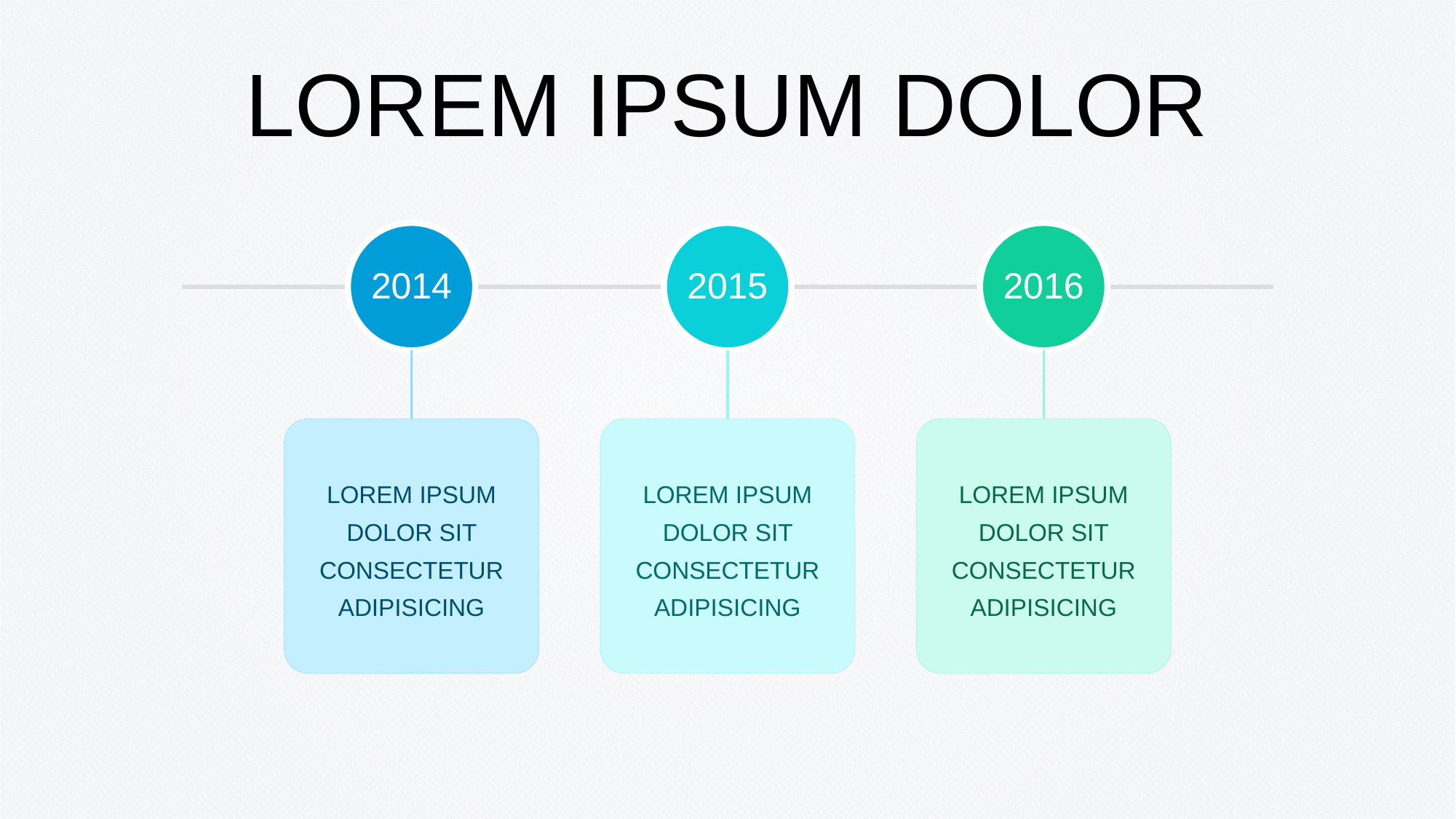

# LOREM IPSUM DOLOR
2014
2015
2016
LOREM IPSUM DOLOR SIT CONSECTETUR ADIPISICING
LOREM IPSUM DOLOR SIT CONSECTETUR ADIPISICING
LOREM IPSUM DOLOR SIT CONSECTETUR ADIPISICING